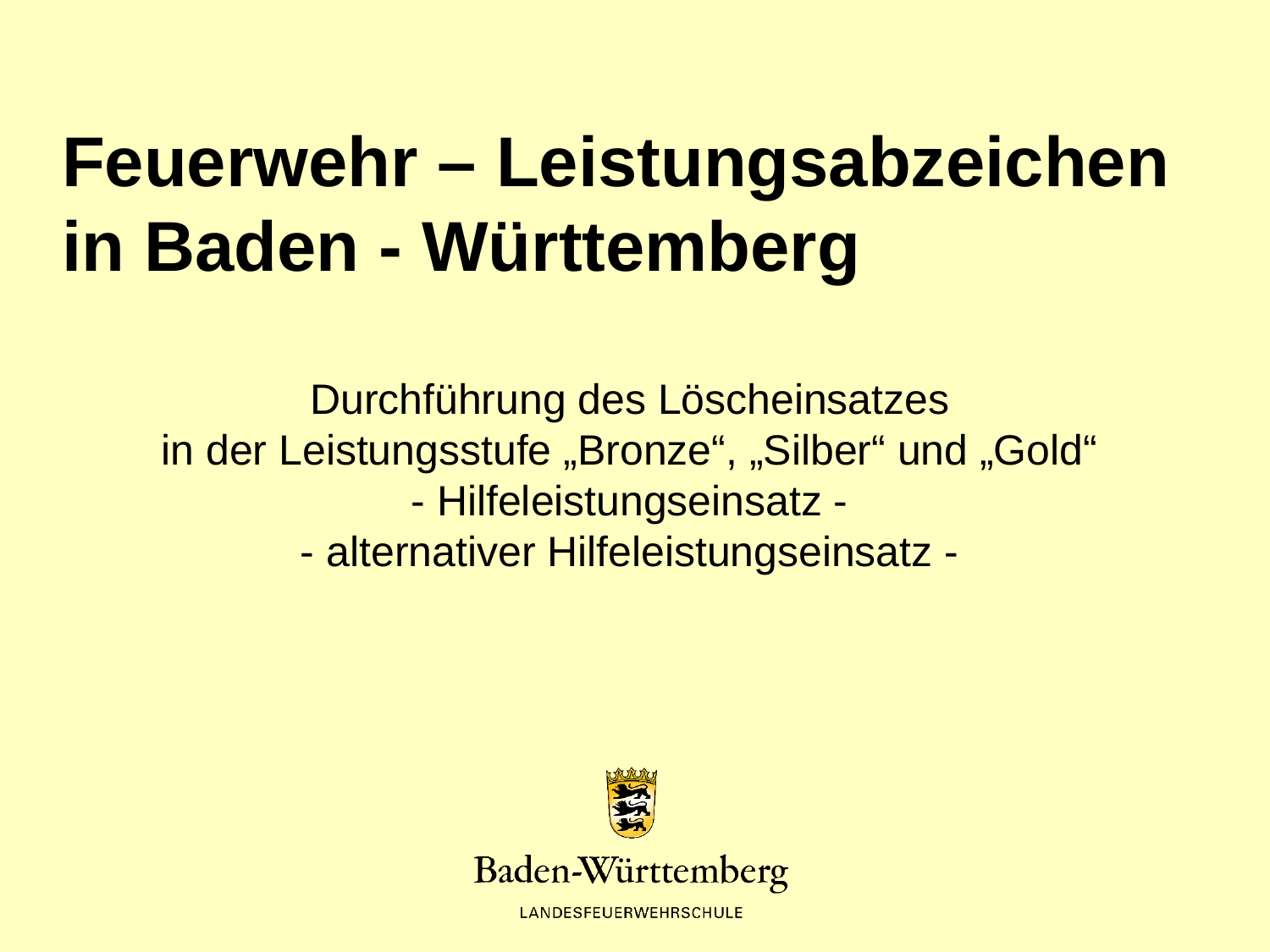

Feuerwehr – Leistungsabzeichen
in Baden - Württemberg
Durchführung des Löscheinsatzes
in der Leistungsstufe „Bronze“, „Silber“ und „Gold“
- Hilfeleistungseinsatz -
- alternativer Hilfeleistungseinsatz -